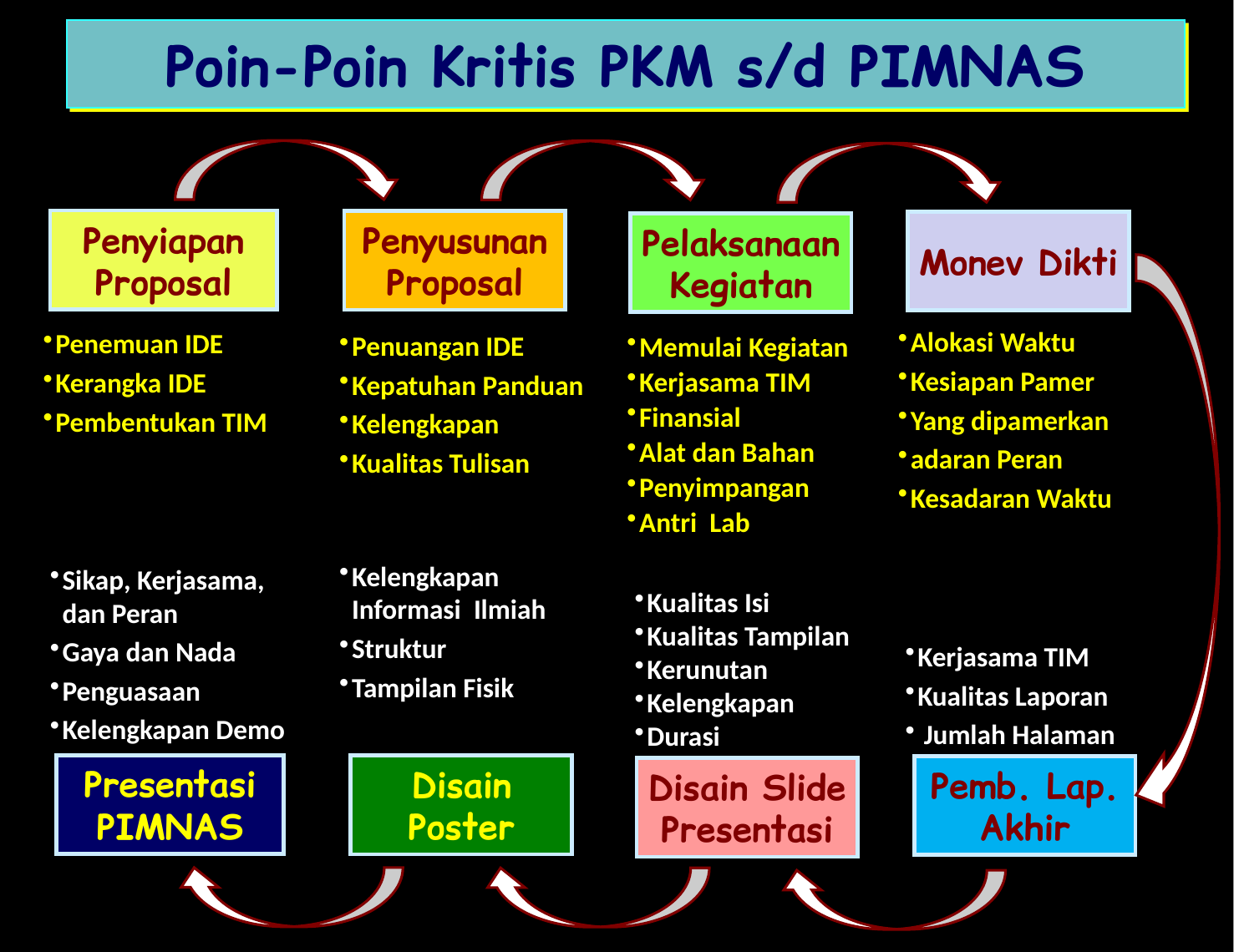

Poin-Poin Kritis PKM s/d PIMNAS

Penyiapan Proposal
Penyusunan Proposal
Monev Dikti
Pelaksanaan Kegiatan

Alokasi Waktu
Kesiapan Pamer
Yang dipamerkan
adaran Peran
Kesadaran Waktu
Penemuan IDE
Kerangka IDE
Pembentukan TIM
Penuangan IDE
Kepatuhan Panduan
Kelengkapan
Kualitas Tulisan
Memulai Kegiatan
Kerjasama TIM
Finansial
Alat dan Bahan
Penyimpangan
Antri  Lab
Sikap, Kerjasama, dan Peran
Gaya dan Nada
Penguasaan
Kelengkapan Demo
Kelengkapan Informasi  Ilmiah
Struktur
Tampilan Fisik

Kerjasama TIM
Kualitas Laporan
 Jumlah Halaman
Kualitas Isi
Kualitas Tampilan
Kerunutan
Kelengkapan
Durasi
Presentasi PIMNAS
Disain Poster
Pemb. Lap. Akhir
Disain Slide Presentasi